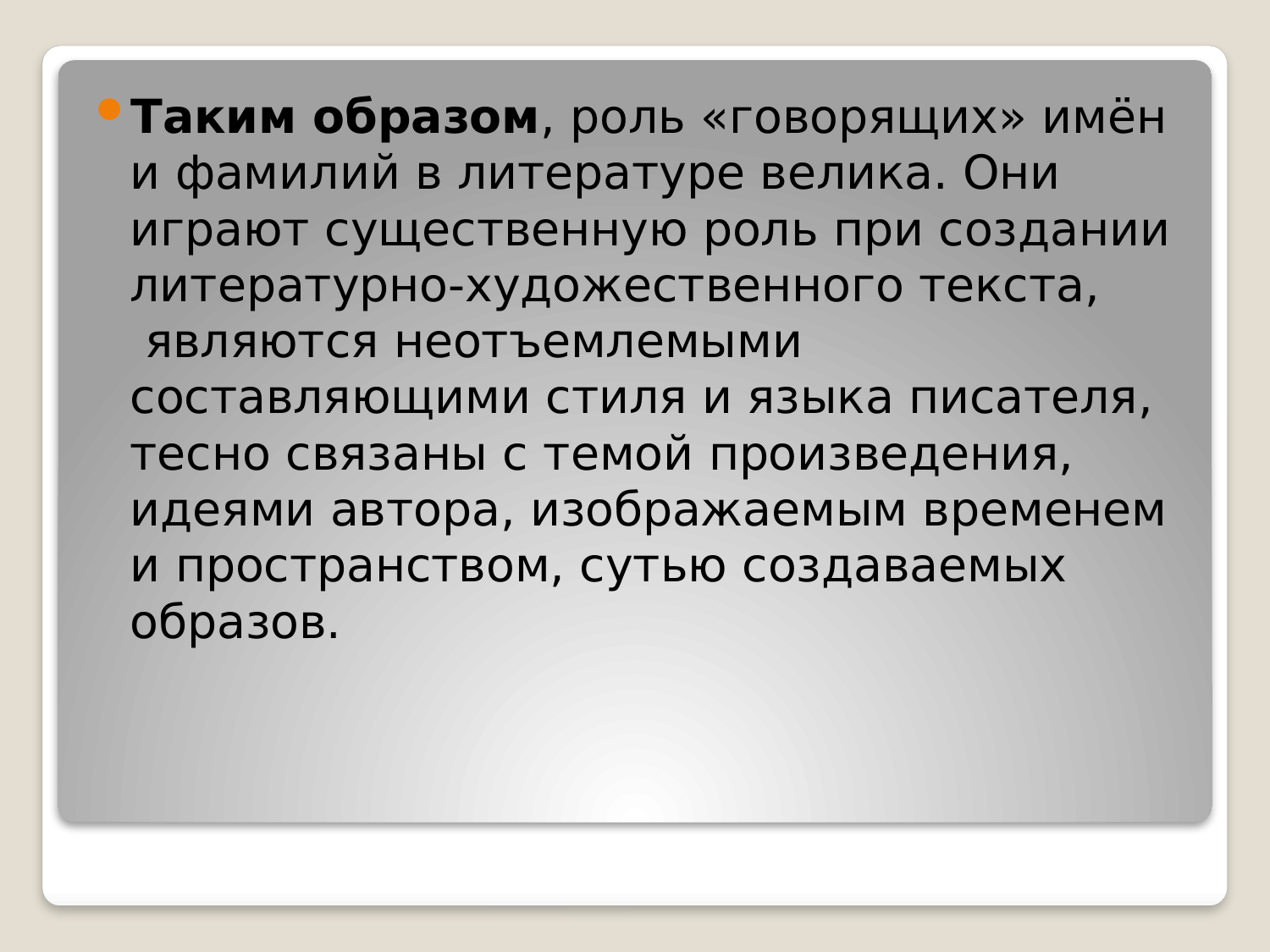

Таким образом, роль «говорящих» имён и фамилий в литературе велика. Они играют существенную роль при создании литературно-художественного текста,  являются неотъемлемыми составляющими стиля и языка писателя, тесно связаны с темой произведения, идеями автора, изображаемым временем и пространством, сутью создаваемых образов.
#